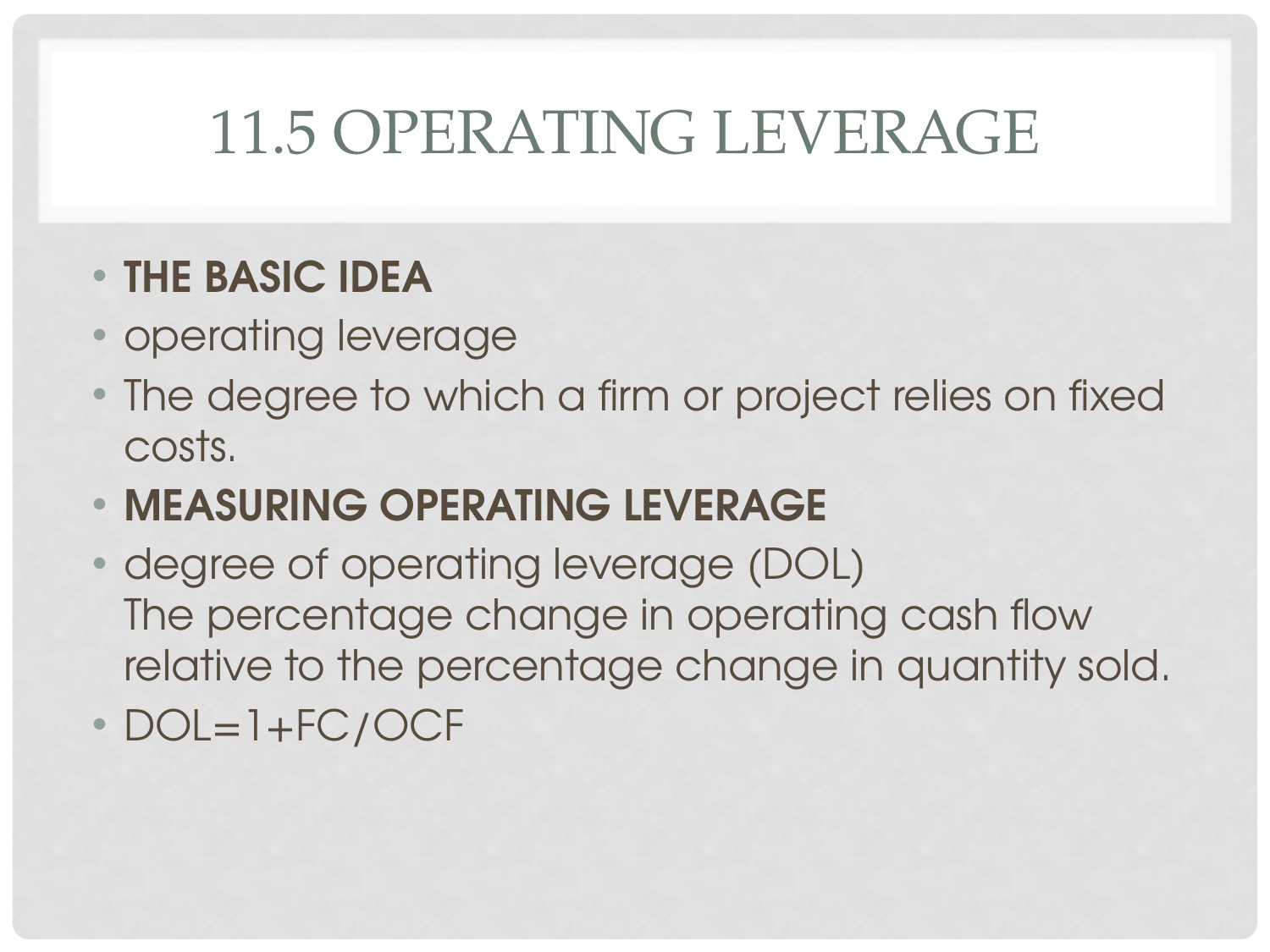

# 11.5 Operating Leverage
THE BASIC IDEA
operating leverage
The degree to which a firm or project relies on fixed costs.
MEASURING OPERATING LEVERAGE
degree of operating leverage (DOL)
The percentage change in operating cash flow relative to the percentage change in quantity sold.
DOL=1+FC/OCF